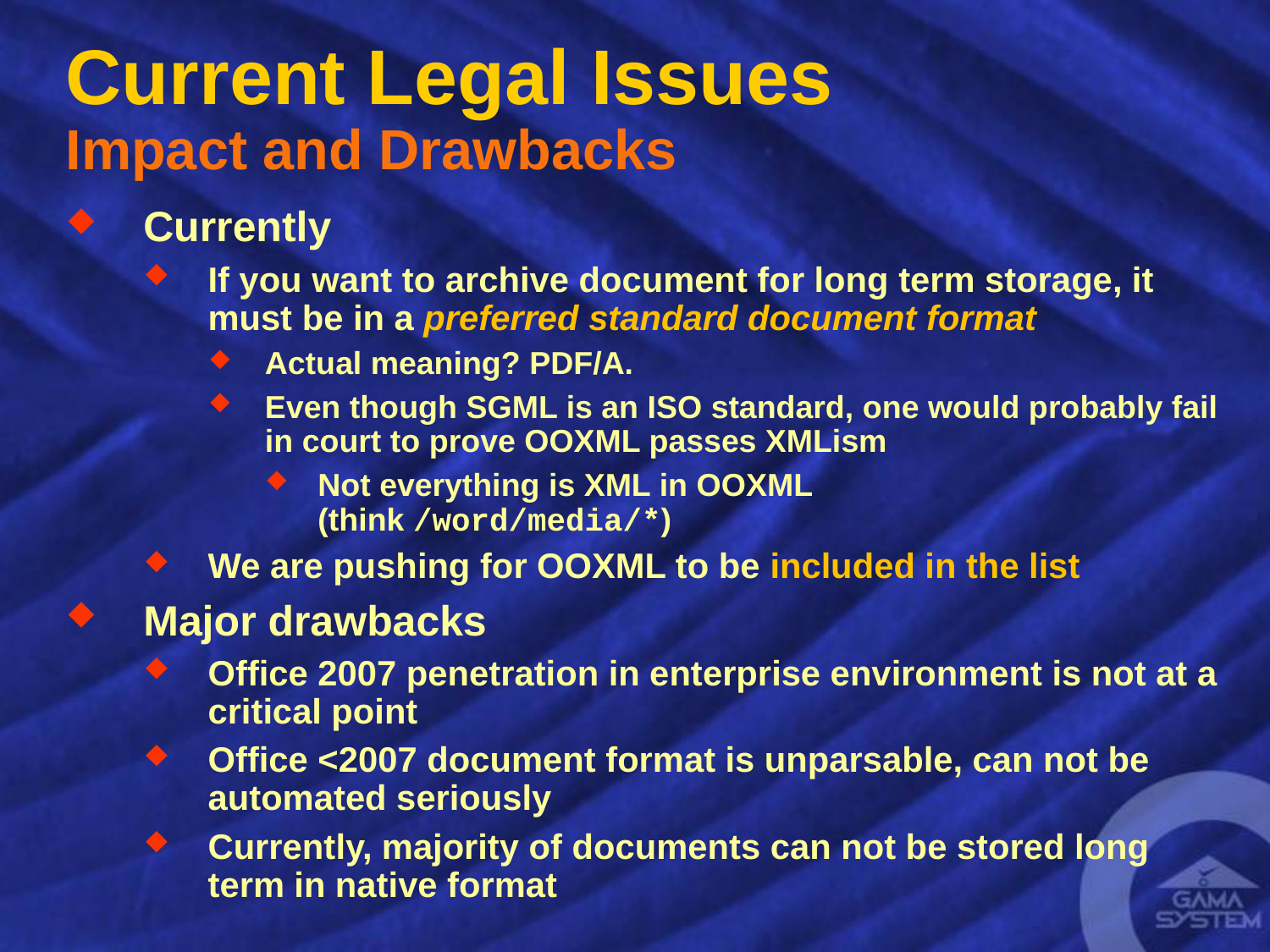

# Current Legal Issues Impact and Drawbacks
Currently
If you want to archive document for long term storage, it must be in a preferred standard document format
Actual meaning? PDF/A.
Even though SGML is an ISO standard, one would probably fail in court to prove OOXML passes XMLism
Not everything is XML in OOXML
(think /word/media/*)
We are pushing for OOXML to be included in the list
Major drawbacks
Office 2007 penetration in enterprise environment is not at a critical point
Office <2007 document format is unparsable, can not be automated seriously
Currently, majority of documents can not be stored long term in native format